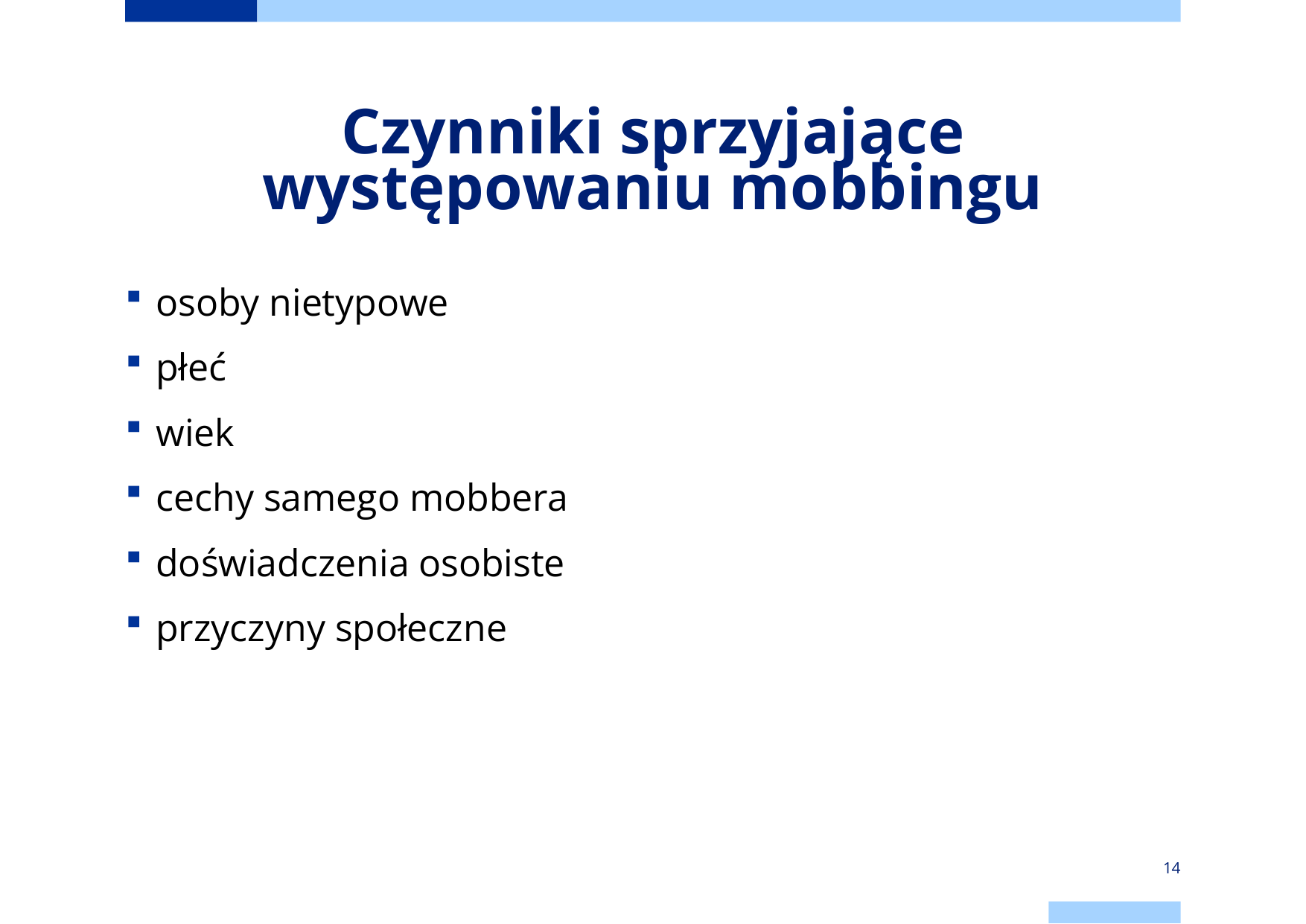

# Czynniki sprzyjające występowaniu mobbingu
osoby nietypowe
płeć
wiek
cechy samego mobbera
doświadczenia osobiste
przyczyny społeczne
14